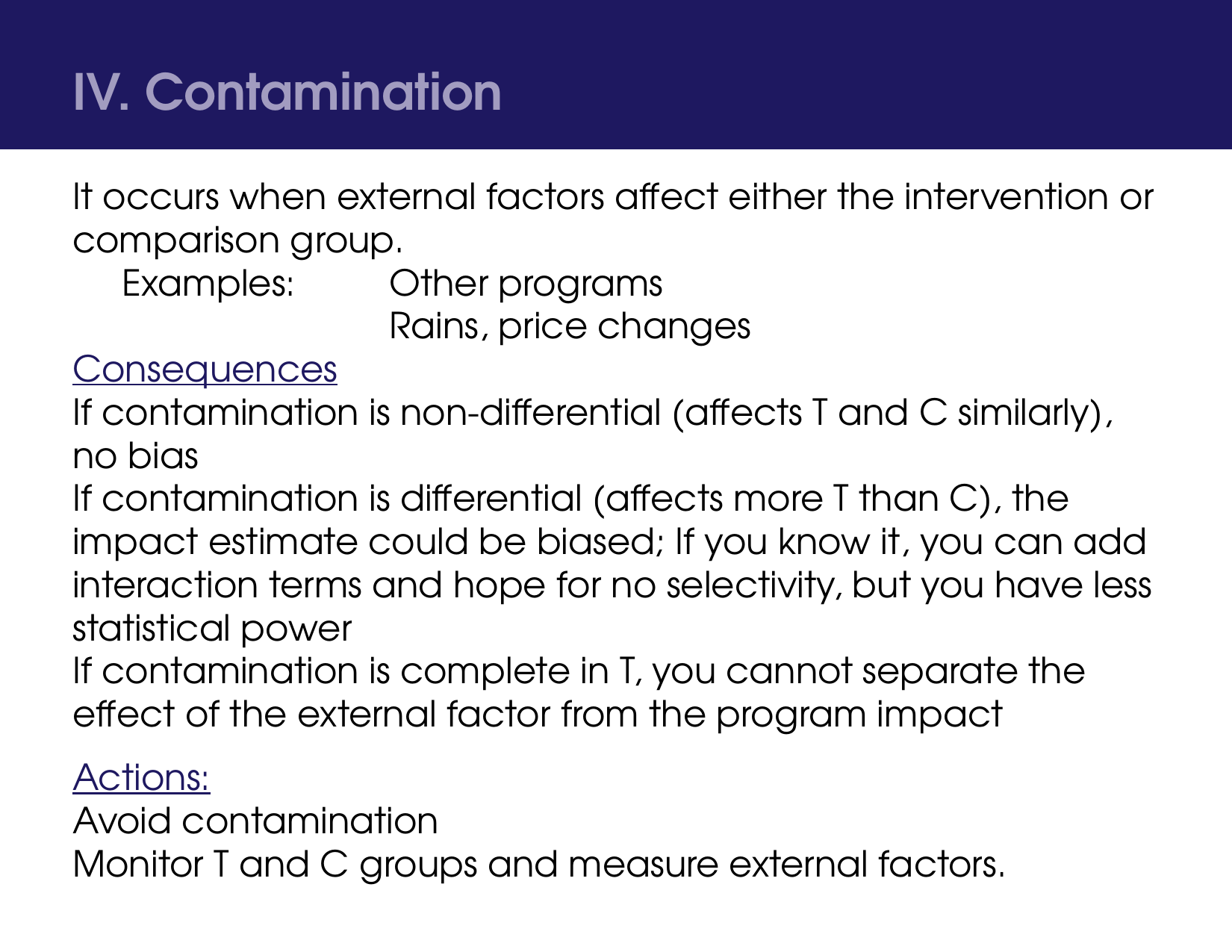

# IV. Contamination
It occurs when external factors affect either the intervention or comparison group.
     Examples:	Other programs
	Rains, price changes
Consequences
If contamination is non-differential (affects T and C similarly), no bias
If contamination is differential (affects more T than C), the impact estimate could be biased; If you know it, you can add interaction terms and hope for no selectivity, but you have less statistical power
If contamination is complete in T, you cannot separate the effect of the external factor from the program impact

Actions:
Avoid contamination
Monitor T and C groups and measure external factors.